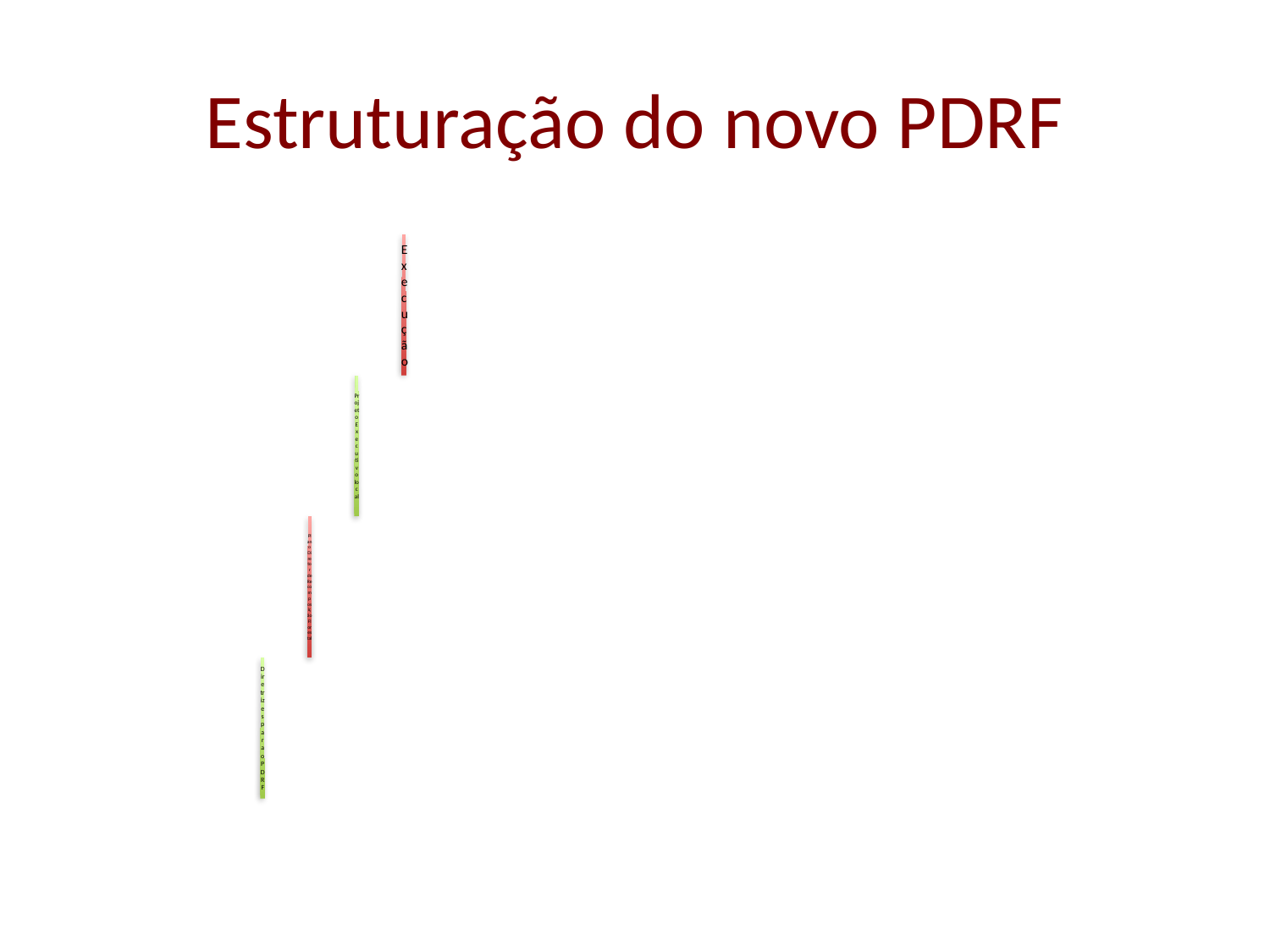

# Estruturação do novo PDRF
Execução
Plano Diretor de Recomposição Florestal
Diretrizes para o PDRF
Projeto Executivo local